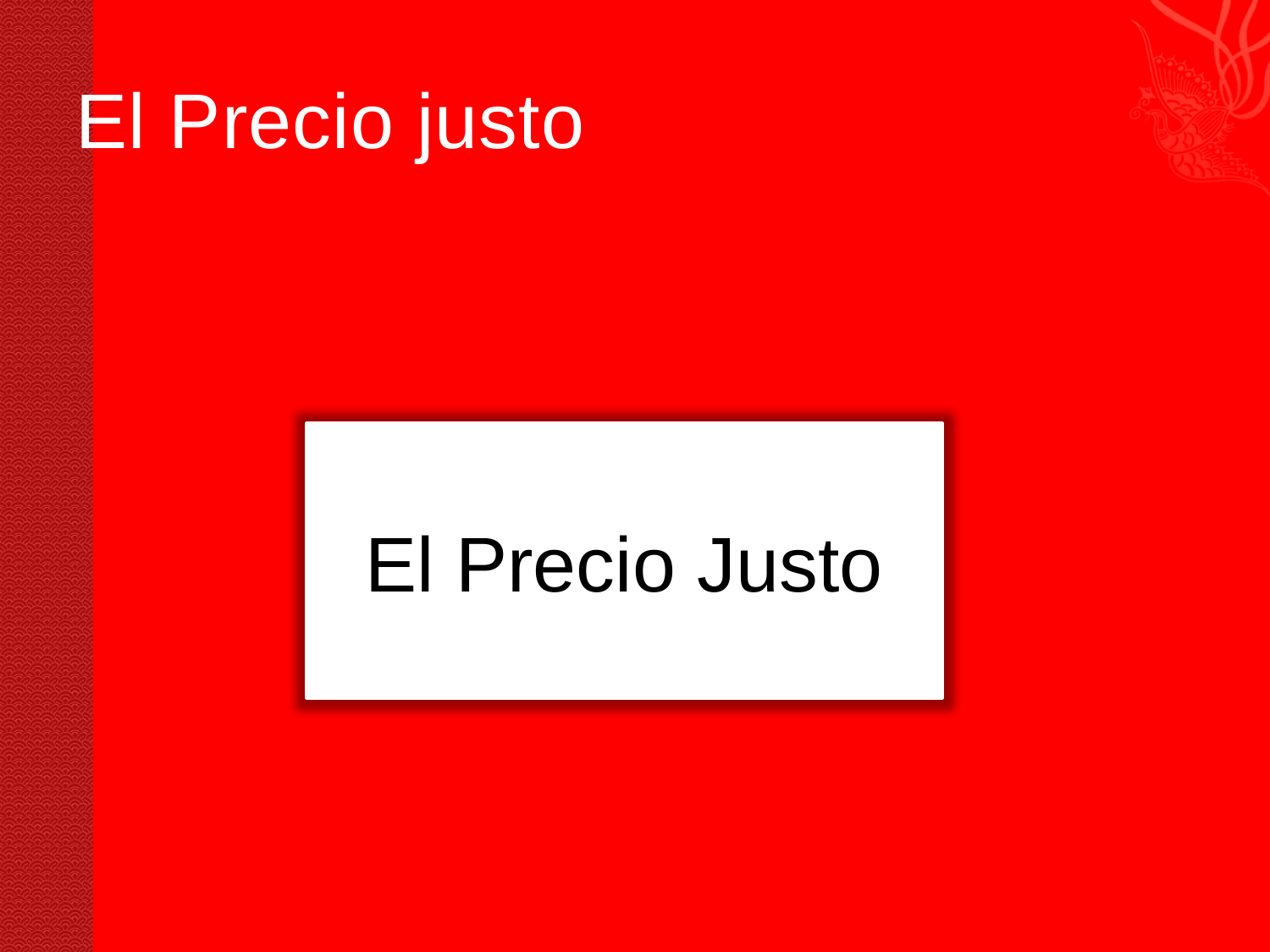

# El Precio justo

El Precio Justo